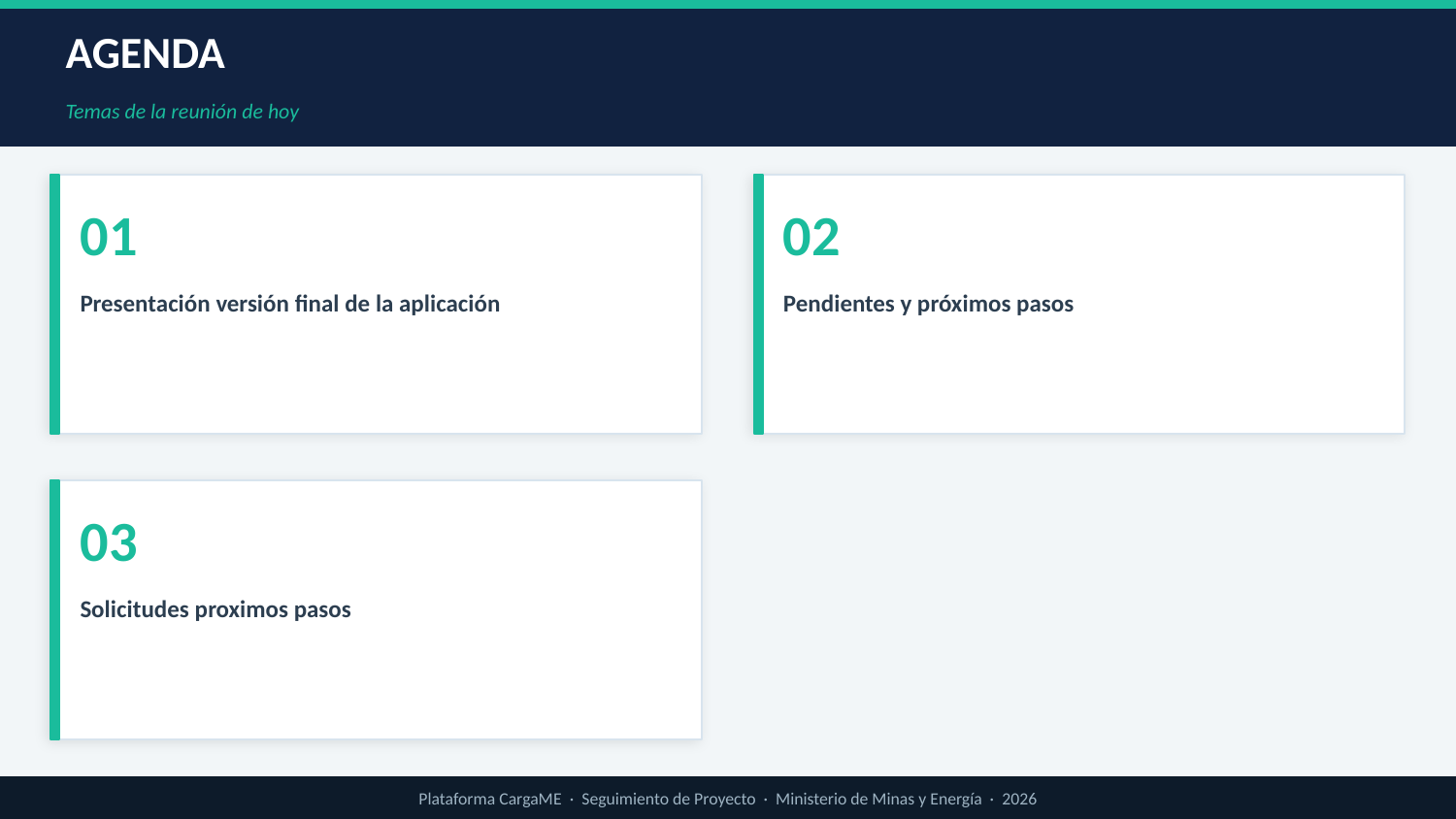

AGENDA
Temas de la reunión de hoy

01
02
Presentación versión final de la aplicación
Pendientes y próximos pasos

03
Solicitudes proximos pasos

Plataforma CargaME  ·  Seguimiento de Proyecto  ·  Ministerio de Minas y Energía  ·  2026